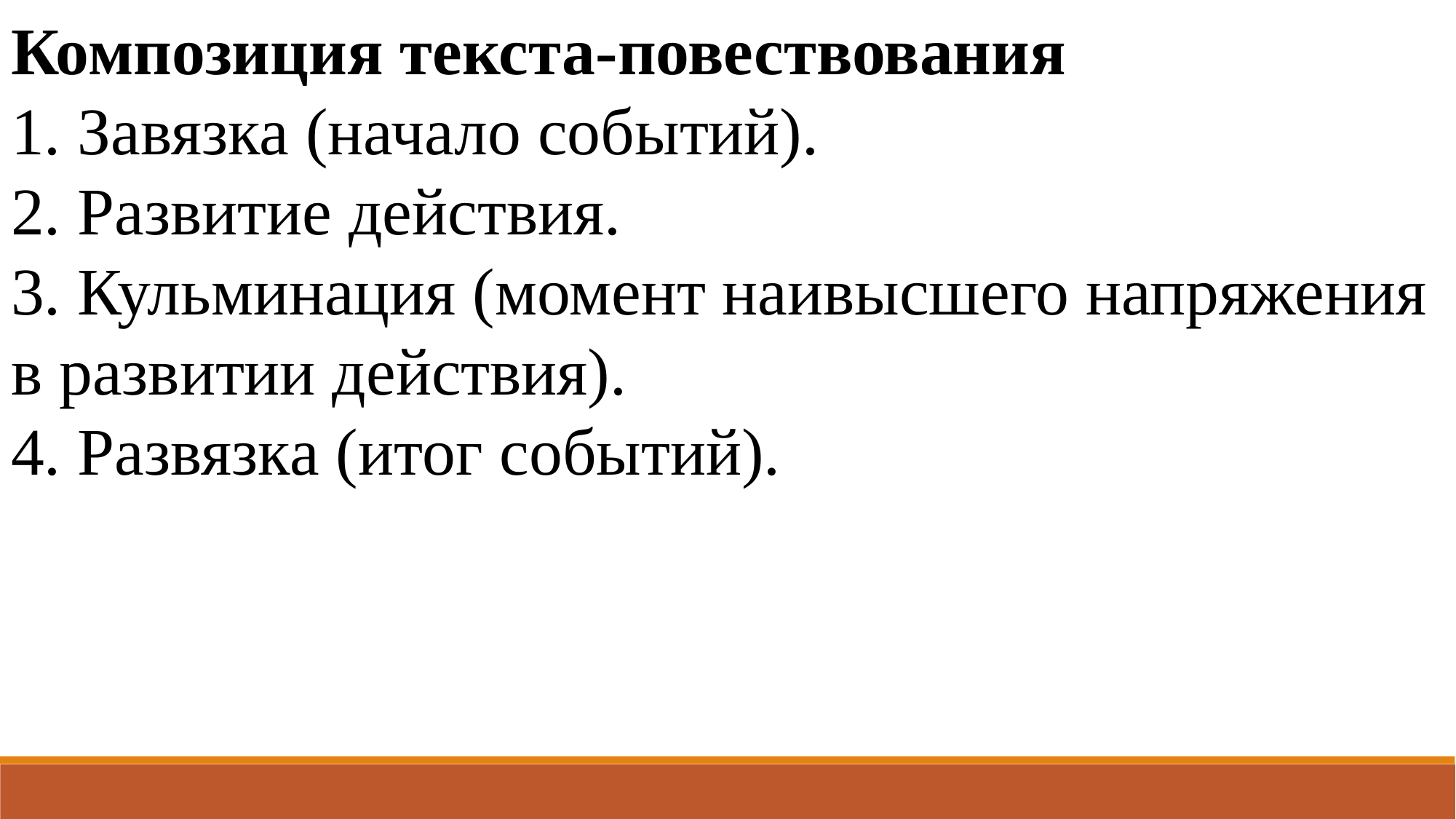

Композиция текста-повествования
1. Завязка (начало событий).
2. Развитие действия.
3. Кульминация (момент наивысшего напряжения в развитии действия).
4. Развязка (итог событий).